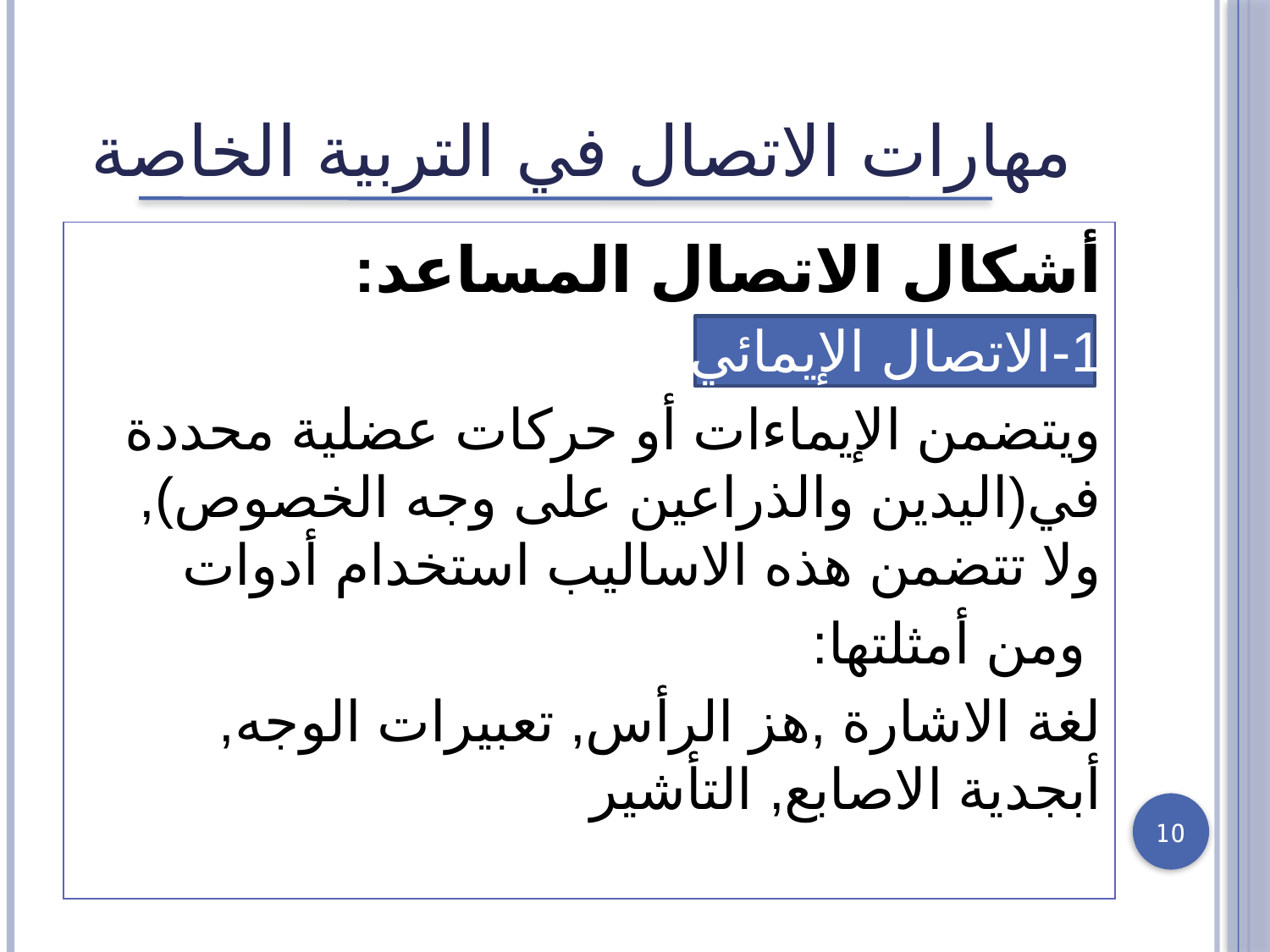

# مهارات الاتصال في التربية الخاصة
أشكال الاتصال المساعد:
1-الاتصال الإيمائي:
ويتضمن الإيماءات أو حركات عضلية محددة في(اليدين والذراعين على وجه الخصوص), ولا تتضمن هذه الاساليب استخدام أدوات
 ومن أمثلتها:
لغة الاشارة ,هز الرأس, تعبيرات الوجه, أبجدية الاصابع, التأشير

10